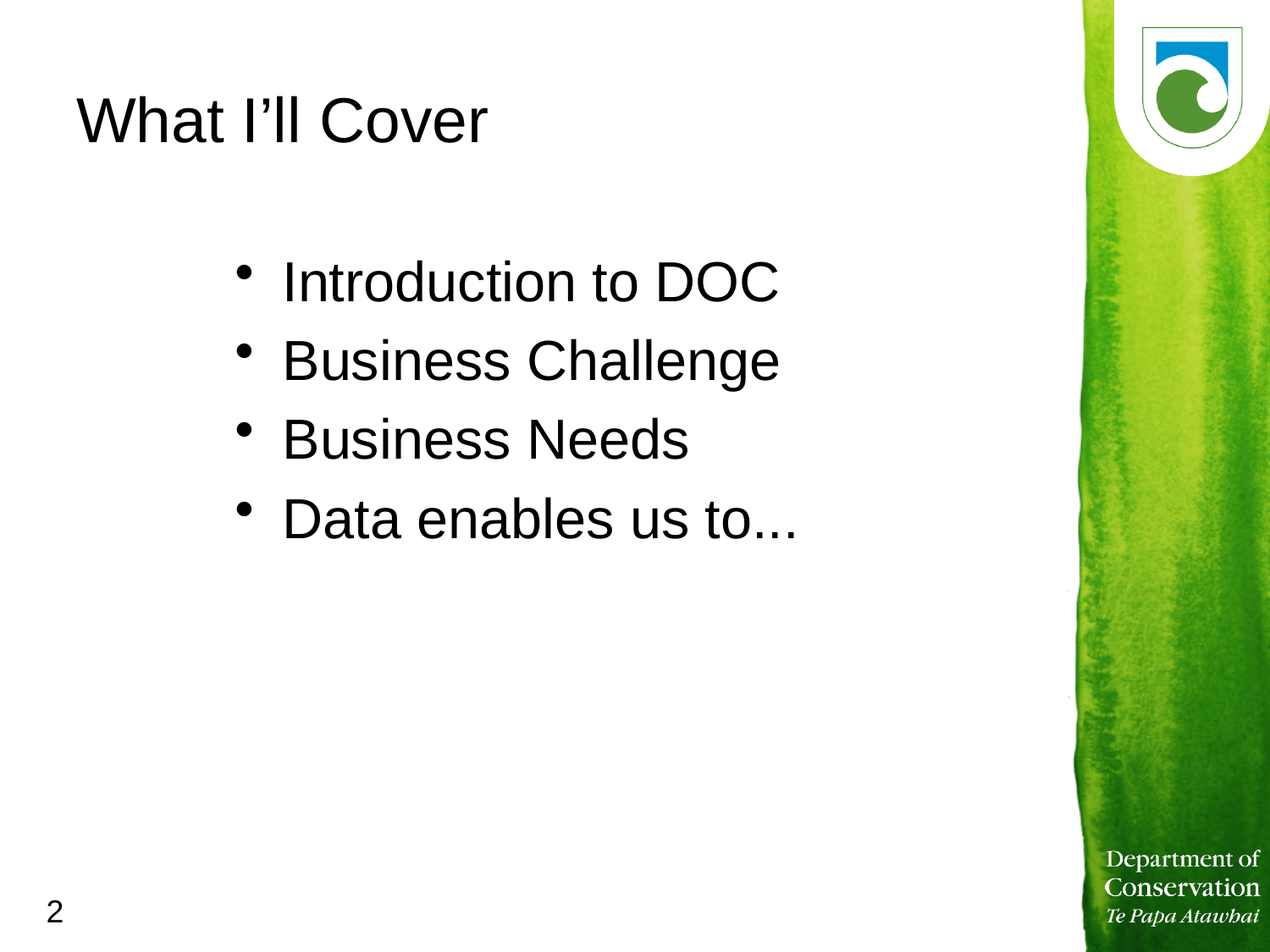

# What I’ll Cover
Introduction to DOC
Business Challenge
Business Needs
Data enables us to...